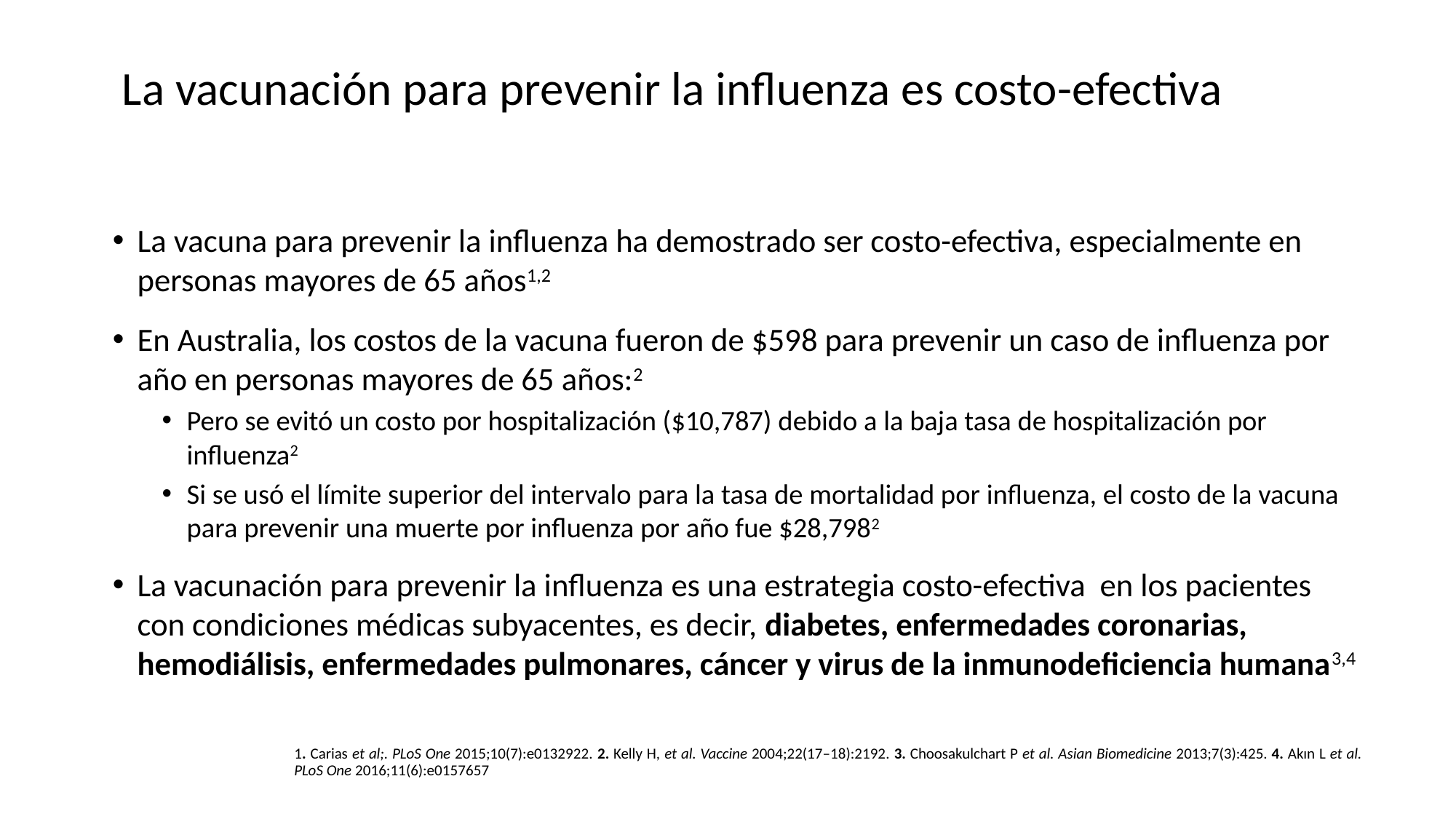

# La vacunación para prevenir la influenza es costo-efectiva
La vacuna para prevenir la influenza ha demostrado ser costo-efectiva, especialmente en personas mayores de 65 años1,2
En Australia, los costos de la vacuna fueron de $598 para prevenir un caso de influenza por año en personas mayores de 65 años:2
Pero se evitó un costo por hospitalización ($10,787) debido a la baja tasa de hospitalización por influenza2
Si se usó el límite superior del intervalo para la tasa de mortalidad por influenza, el costo de la vacuna para prevenir una muerte por influenza por año fue $28,7982
La vacunación para prevenir la influenza es una estrategia costo-efectiva  en los pacientes con condiciones médicas subyacentes, es decir, diabetes, enfermedades coronarias, hemodiálisis, enfermedades pulmonares, cáncer y virus de la inmunodeficiencia humana3,4
1. Carias et al;. PLoS One 2015;10(7):e0132922. 2. Kelly H, et al. Vaccine 2004;22(17–18):2192. 3. Choosakulchart P et al. Asian Biomedicine 2013;7(3):425. 4. Akın L et al. PLoS One 2016;11(6):e0157657